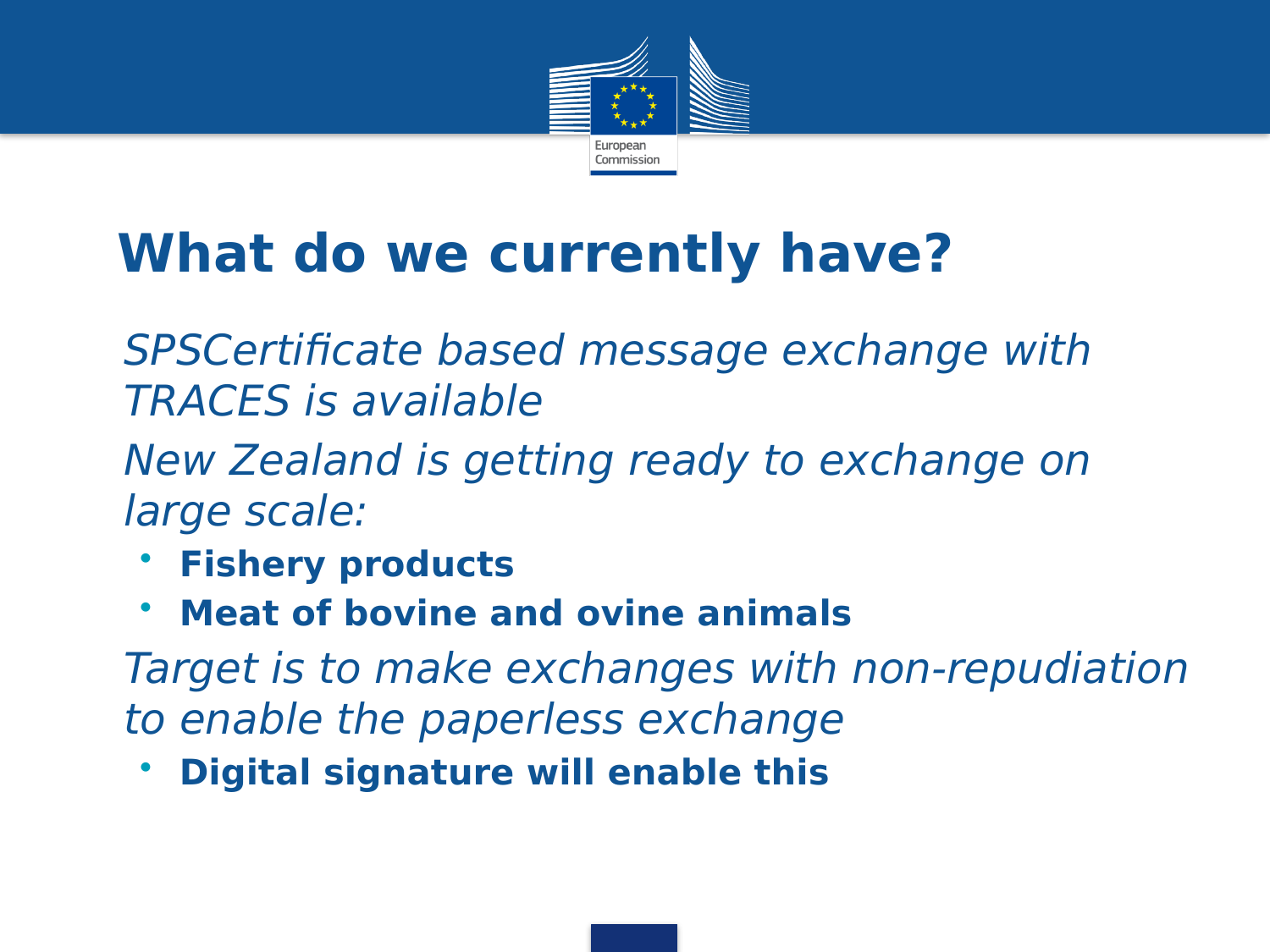

# What do we currently have?
SPSCertificate based message exchange with TRACES is available
New Zealand is getting ready to exchange on large scale:
Fishery products
Meat of bovine and ovine animals
Target is to make exchanges with non-repudiation to enable the paperless exchange
Digital signature will enable this